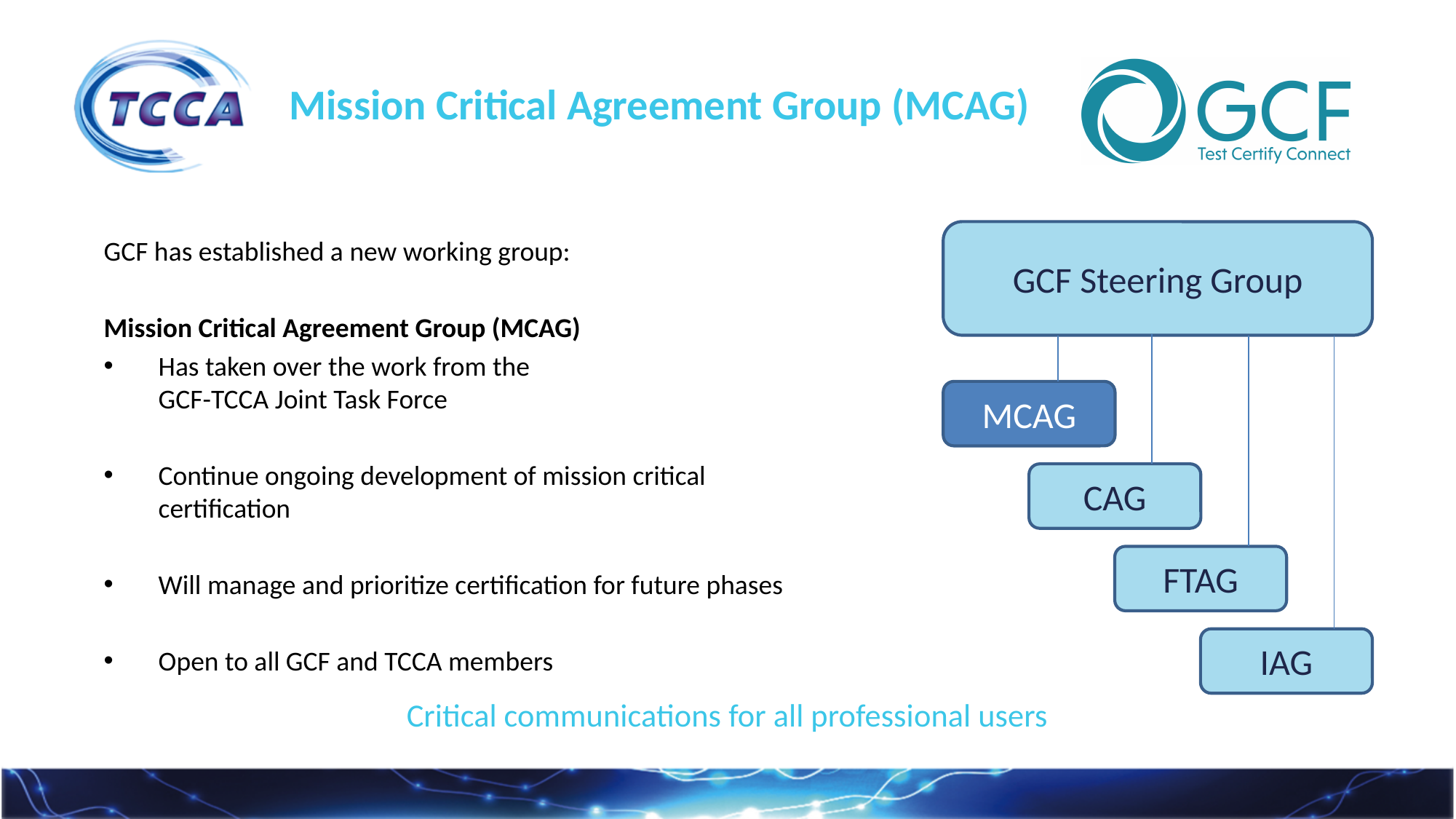

# Mission Critical Agreement Group (MCAG)
GCF Steering Group
GCF has established a new working group:

Mission Critical Agreement Group (MCAG)
Has taken over the work from the
GCF-TCCA Joint Task Force

Continue ongoing development of mission critical certification

Will manage and prioritize certification for future phases

Open to all GCF and TCCA members

MCAG
CAG
FTAG
IAG